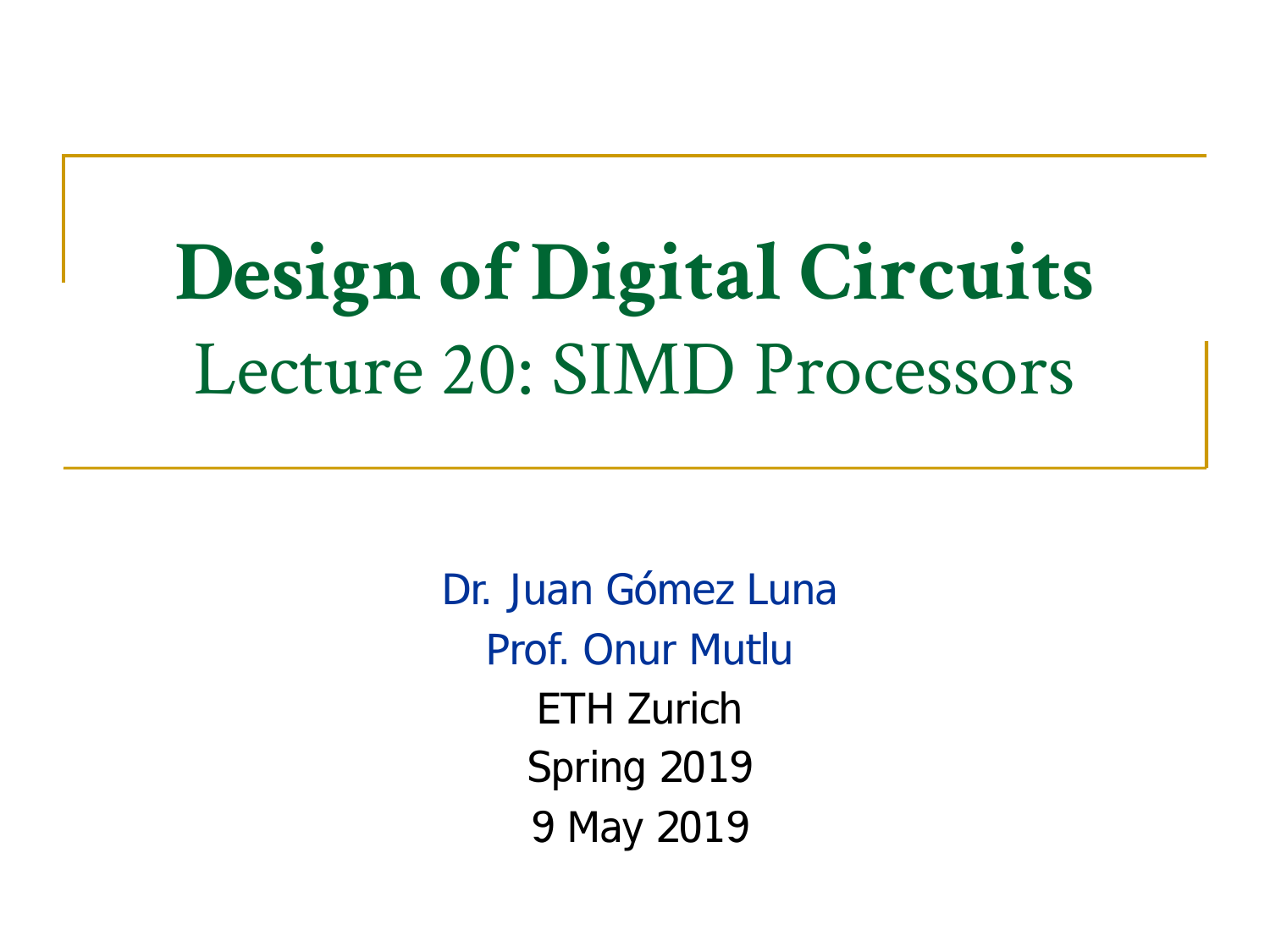

# Design of Digital Circuits Lecture 20: SIMD Processors

Dr. Juan Gómez Luna
Prof. Onur Mutlu
ETH Zurich
Spring 2019
9 May 2019